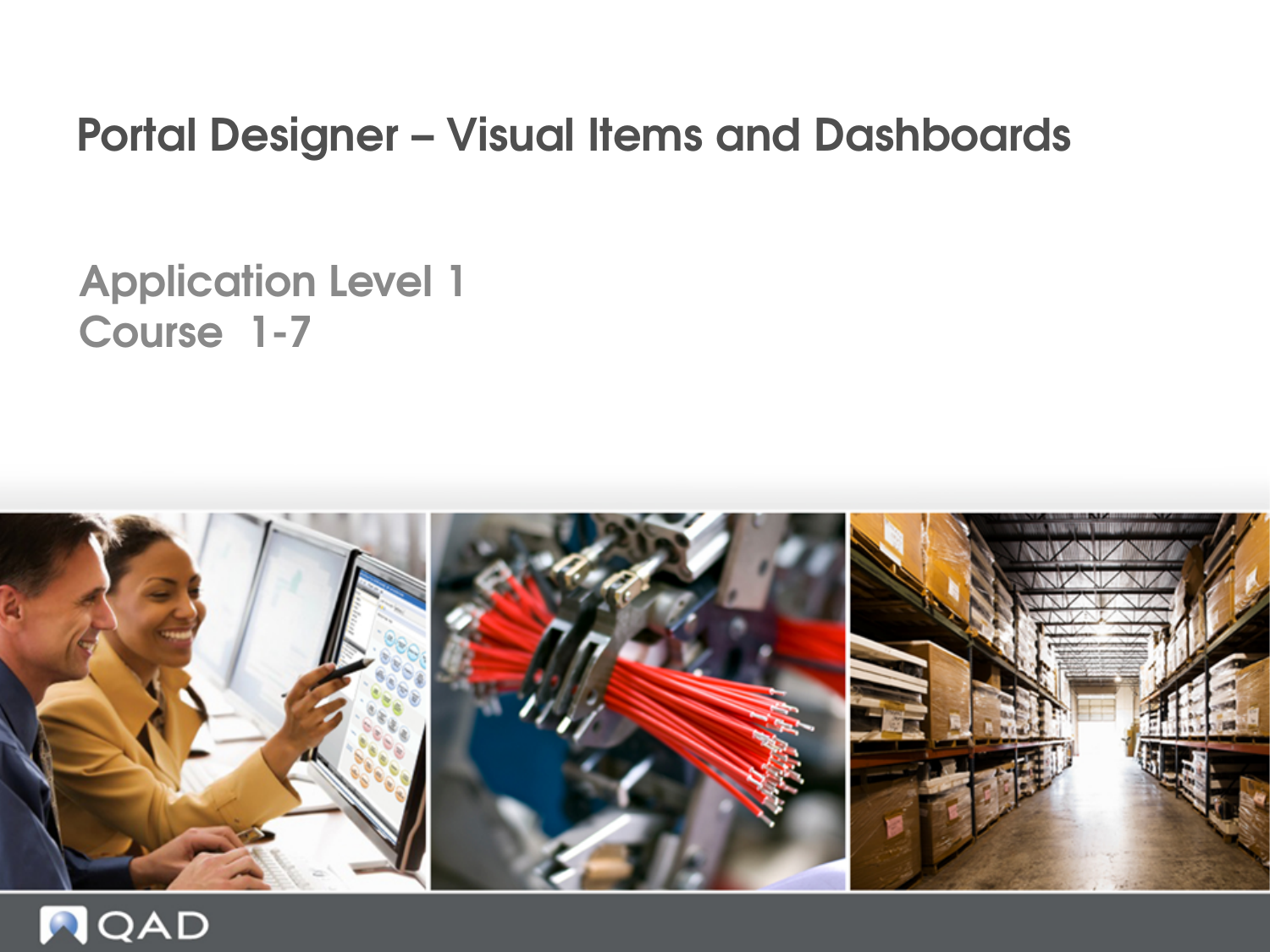

# Portal Designer – Visual Items and Dashboards

Application Level 1
Course  1-7